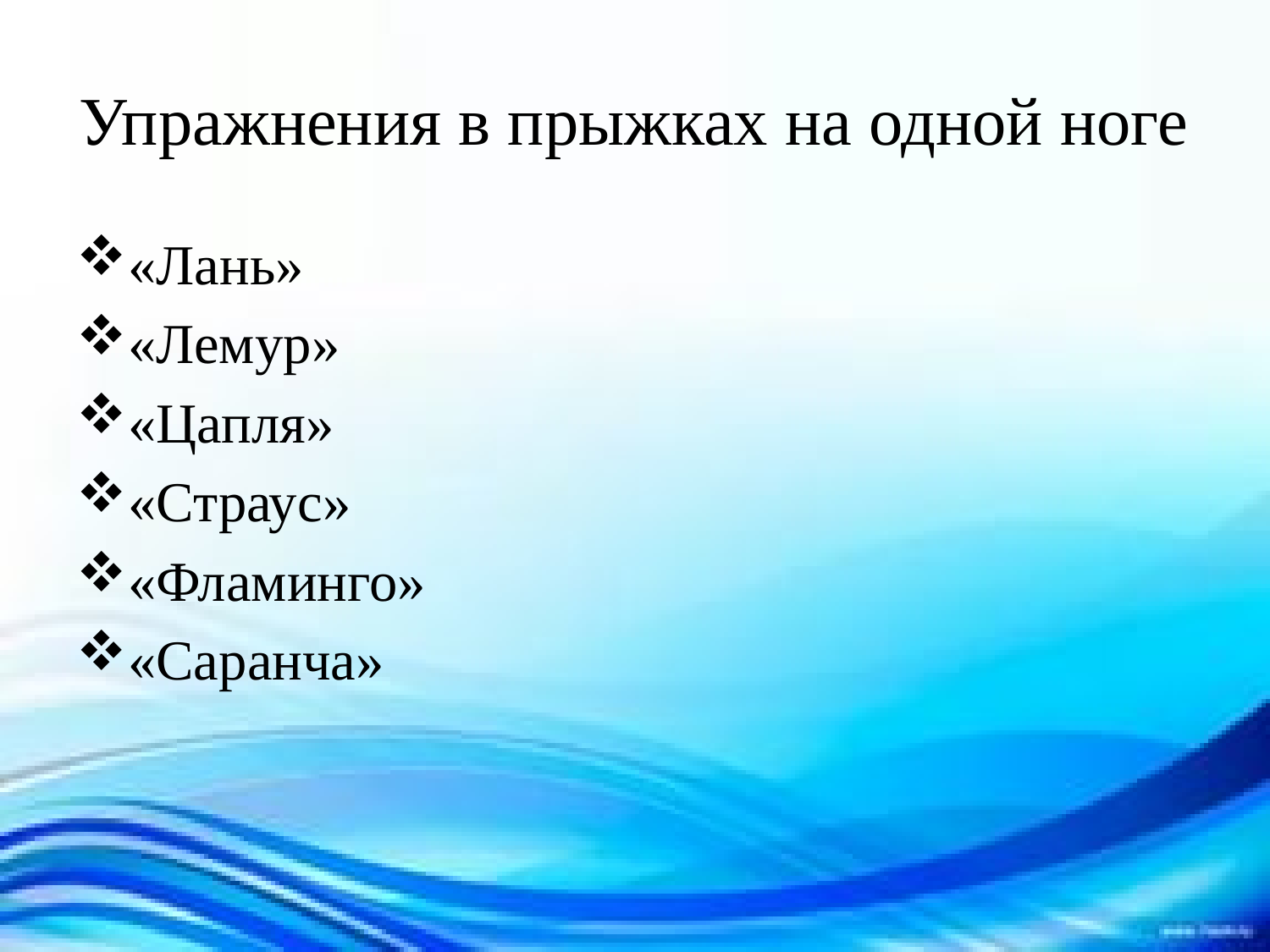

# Упражнения в прыжках на одной ноге
«Лань»
«Лемур»
«Цапля»
«Страус»
«Фламинго»
«Саранча»